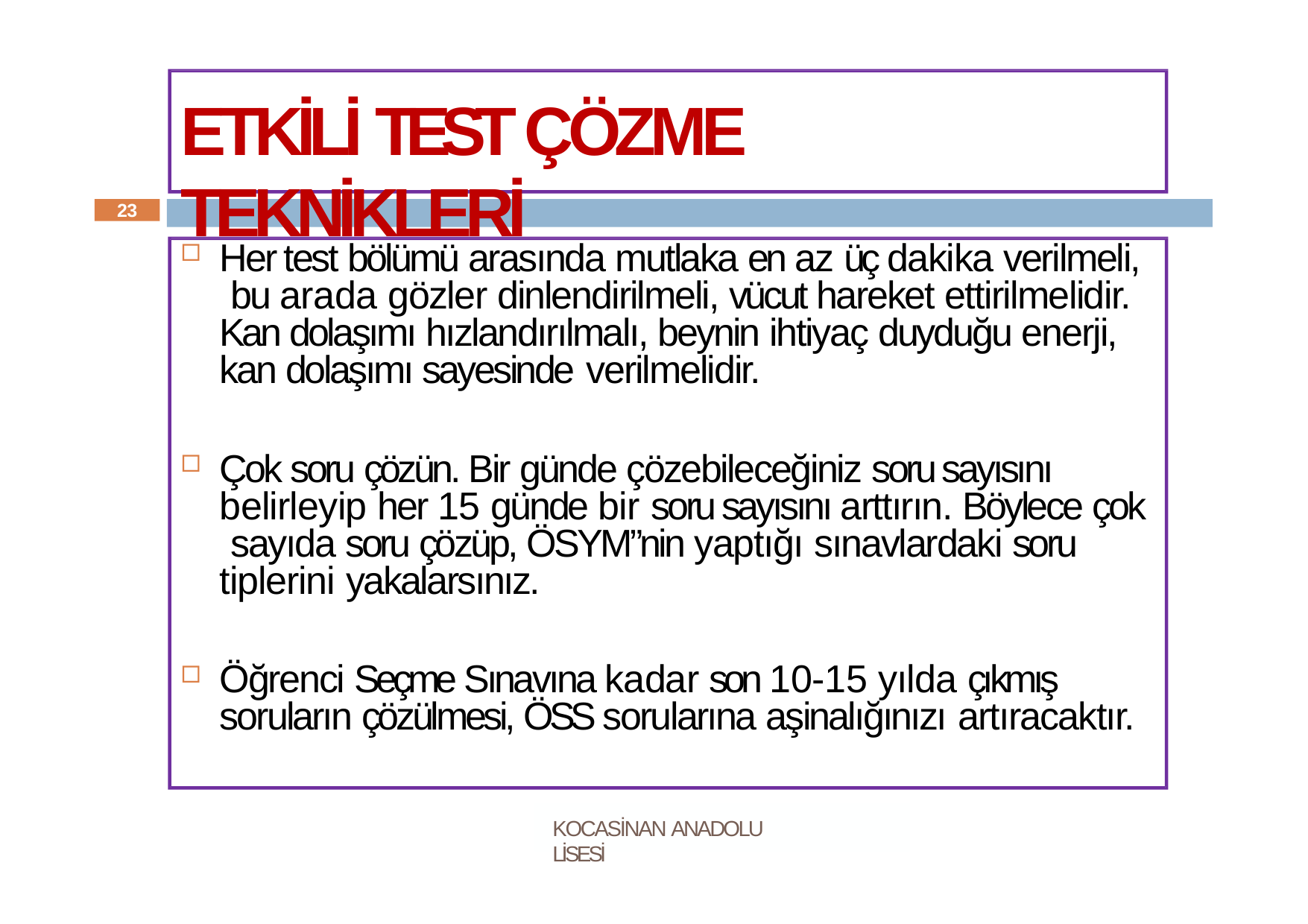

# ETKİLİ TEST ÇÖZME TEKNİKLERİ
23
Her test bölümü arasında mutlaka en az üç dakika verilmeli,  bu arada gözler dinlendirilmeli, vücut hareket ettirilmelidir.  Kan dolaşımı hızlandırılmalı, beynin ihtiyaç duyduğu enerji,  kan dolaşımı sayesinde verilmelidir.

Çok soru çözün. Bir günde çözebileceğiniz soru sayısını  belirleyip her 15 günde bir soru sayısını arttırın. Böylece çok  sayıda soru çözüp, ÖSYM”nin yaptığı sınavlardaki soru  tiplerini yakalarsınız.

Öğrenci Seçme Sınavına kadar son 10-15 yılda çıkmış  soruların çözülmesi, ÖSS sorularına aşinalığınızı artıracaktır.

KOCASİNAN ANADOLU LİSESİ